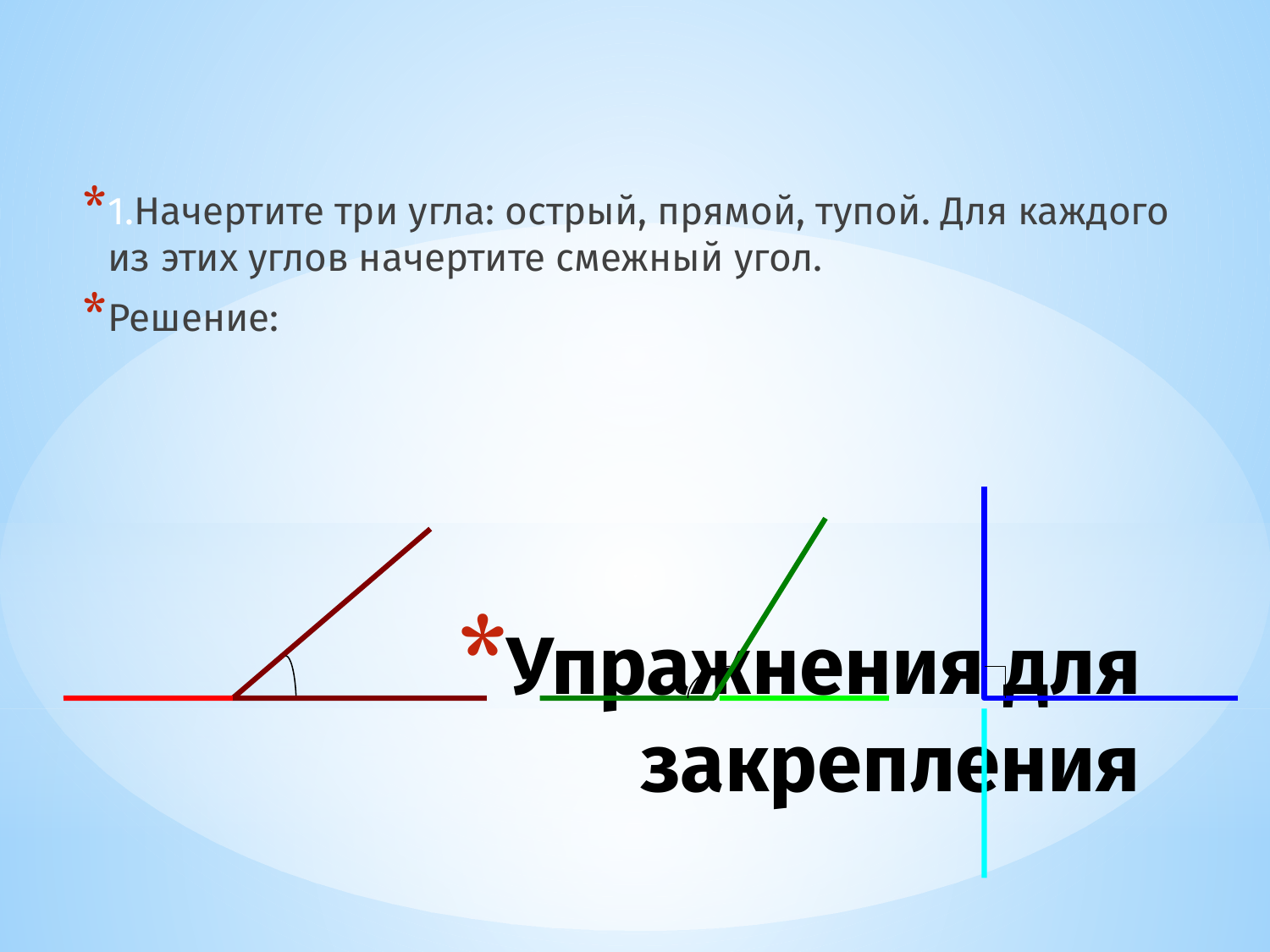

1.Начертите три угла: острый, прямой, тупой. Для каждого из этих углов начертите смежный угол.
Решение:

# Упражнения для закрепления